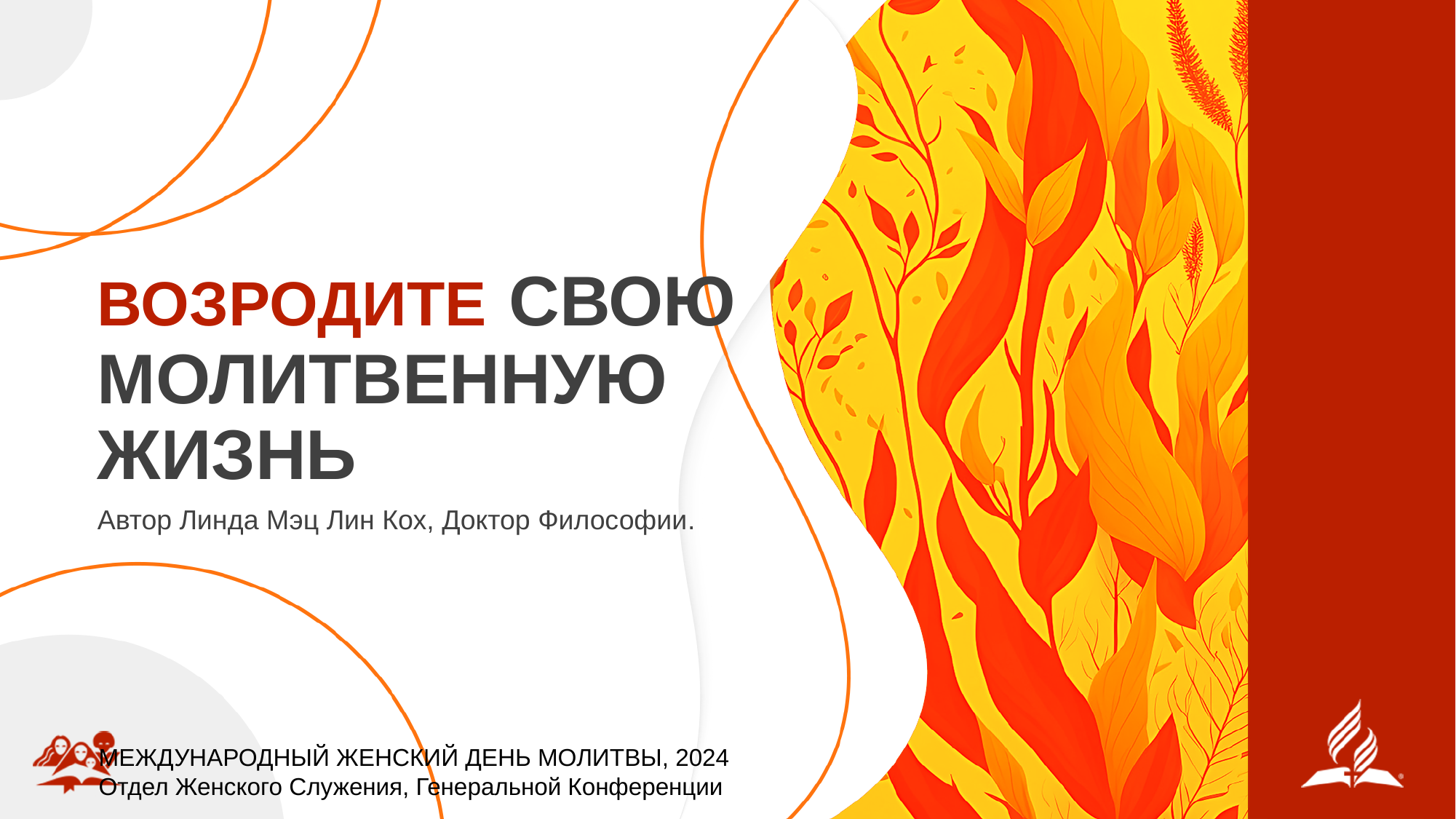

# ВОЗРОДИТЕ СВОЮ МОЛИТВЕННУЮ ЖИЗНЬ
Автор Линда Мэц Лин Кох, Доктор Философии.
МЕЖДУНАРОДНЫЙ ЖЕНСКИЙ ДЕНЬ МОЛИТВЫ, 2024
Отдел Женского Служения, Генеральной Конференции